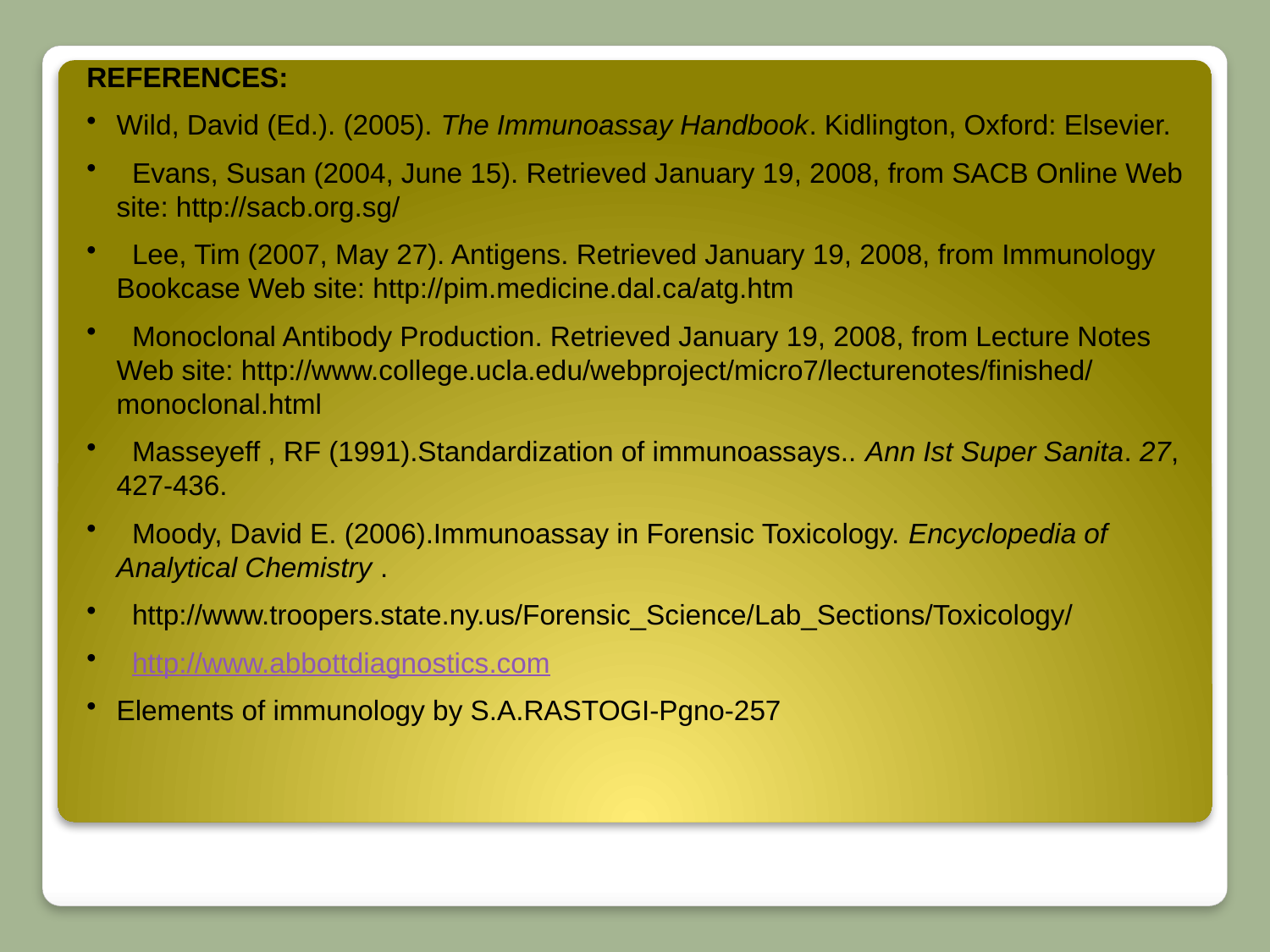

REFERENCES:
Wild, David (Ed.). (2005). The Immunoassay Handbook. Kidlington, Oxford: Elsevier.
  Evans, Susan (2004, June 15). Retrieved January 19, 2008, from SACB Online Web site: http://sacb.org.sg/
  Lee, Tim (2007, May 27). Antigens. Retrieved January 19, 2008, from Immunology Bookcase Web site: http://pim.medicine.dal.ca/atg.htm
  Monoclonal Antibody Production. Retrieved January 19, 2008, from Lecture Notes Web site: http://www.college.ucla.edu/webproject/micro7/lecturenotes/finished/monoclonal.html
  Masseyeff , RF (1991).Standardization of immunoassays.. Ann Ist Super Sanita. 27, 427-436.
  Moody, David E. (2006).Immunoassay in Forensic Toxicology. Encyclopedia of Analytical Chemistry .
  http://www.troopers.state.ny.us/Forensic_Science/Lab_Sections/Toxicology/
  http://www.abbottdiagnostics.com
Elements of immunology by S.A.RASTOGI-Pgno-257